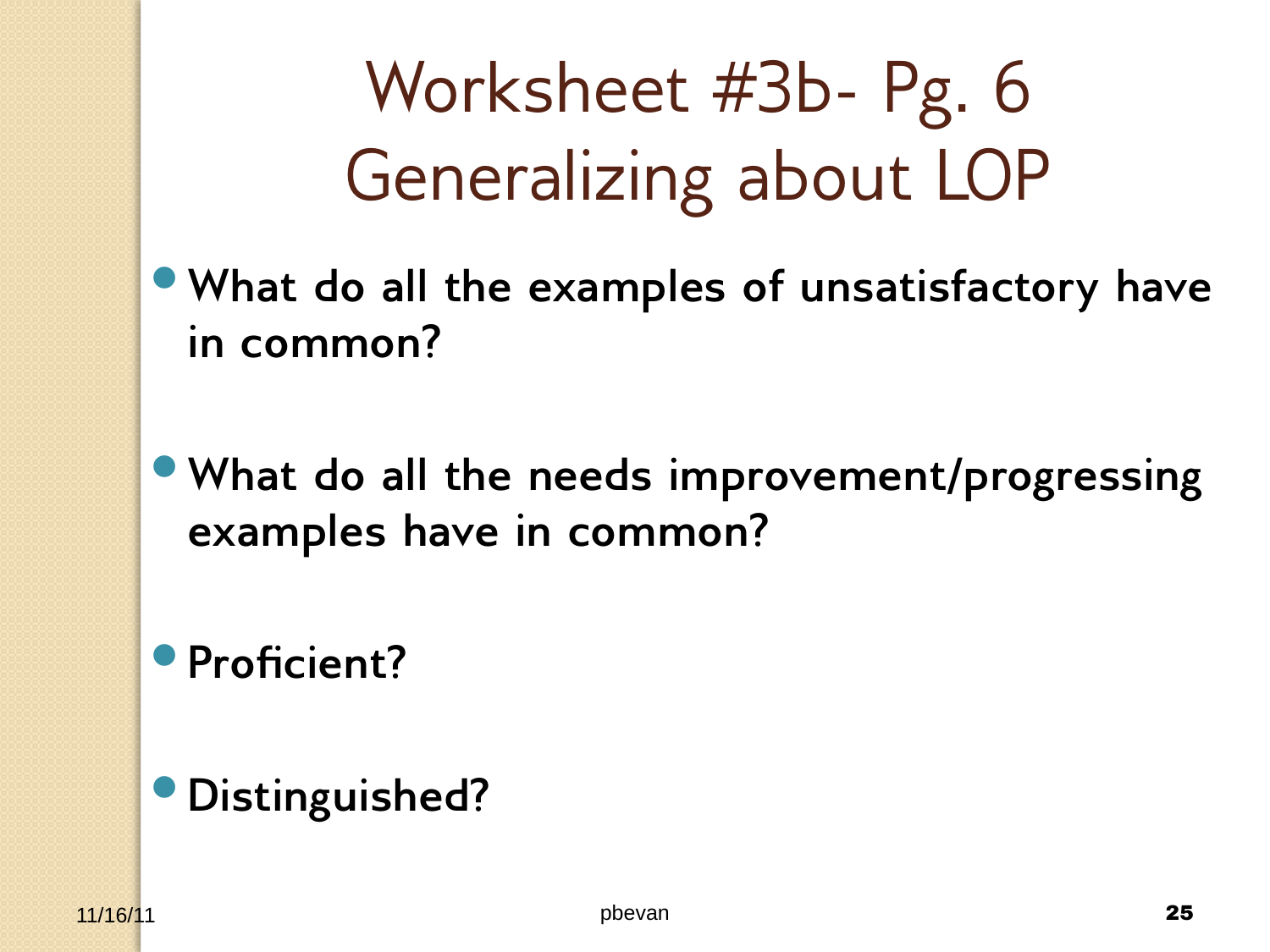

Worksheet #3b- Pg. 6
Generalizing about LOP
What do all the examples of unsatisfactory have in common?

What do all the needs improvement/progressing examples have in common?

Proficient?

Distinguished?
11/16/11
pbevan
25